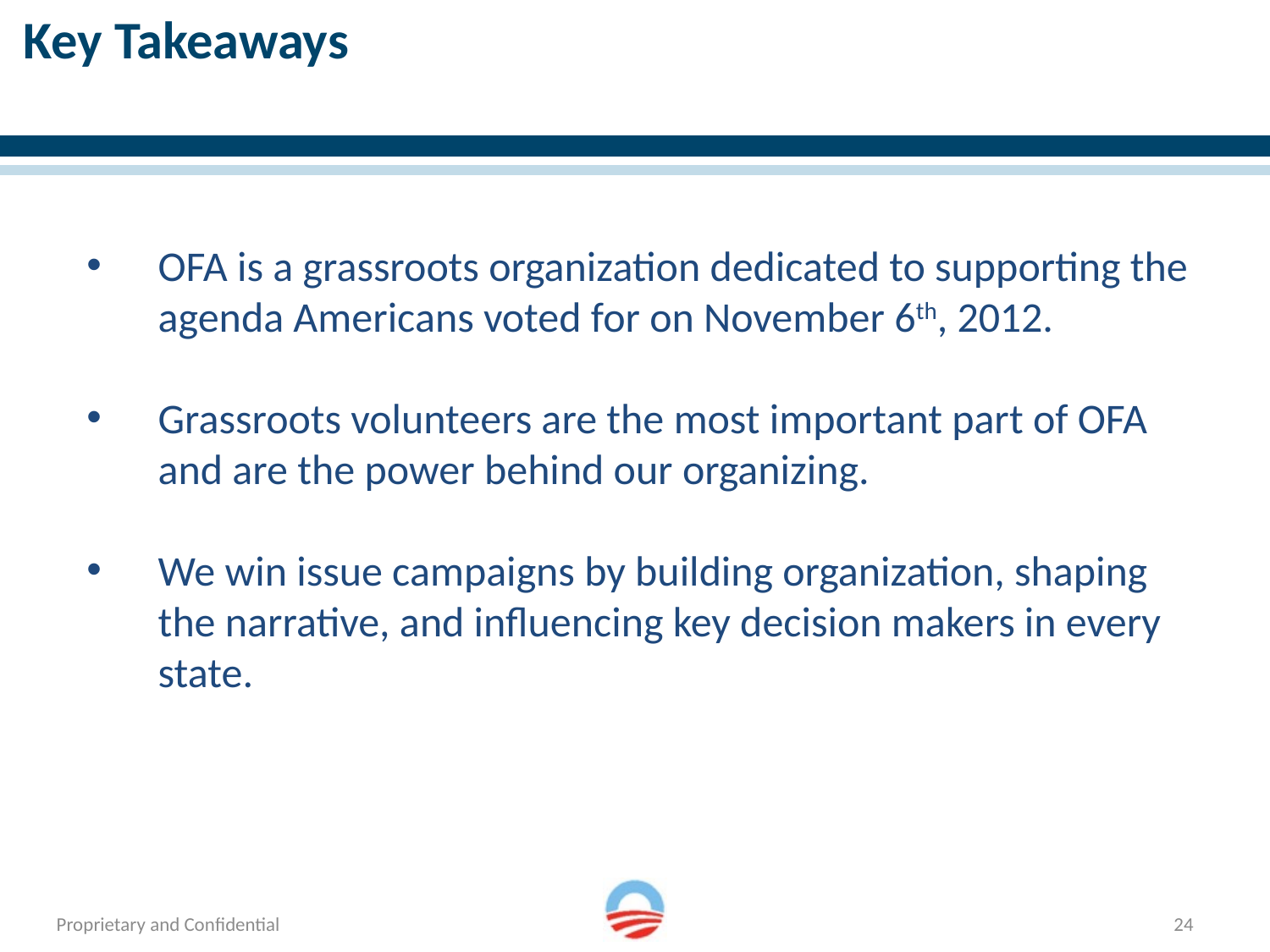

# Key Takeaways
OFA is a grassroots organization dedicated to supporting the agenda Americans voted for on November 6th, 2012.

Grassroots volunteers are the most important part of OFA and are the power behind our organizing.

We win issue campaigns by building organization, shaping the narrative, and influencing key decision makers in every state.

24